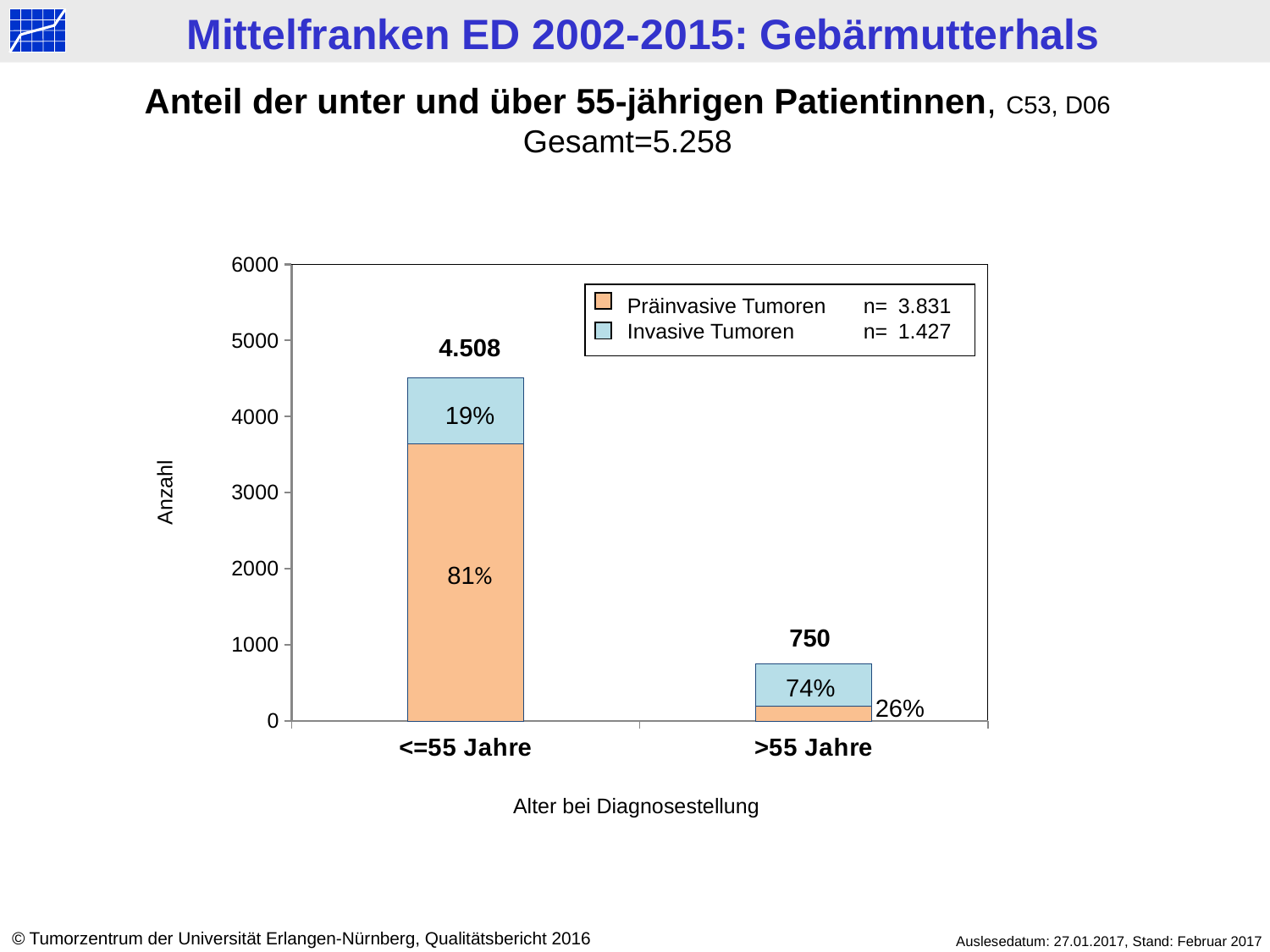

Anteil der unter und über 55-jährigen Patientinnen, C53, D06
Gesamt=5.258

### Chart

| Category | D06 | C53 |
|---|---|---|
| <=55 Jahre | 3639.0 | 869.0 |
| >55 Jahre | 192.0 | 558.0 |
Präinvasive Tumoren	n=	3.831
Invasive Tumoren 		n=	1.427

4.508
19%
Anzahl
81%
750
74%
26%
Alter bei Diagnosestellung